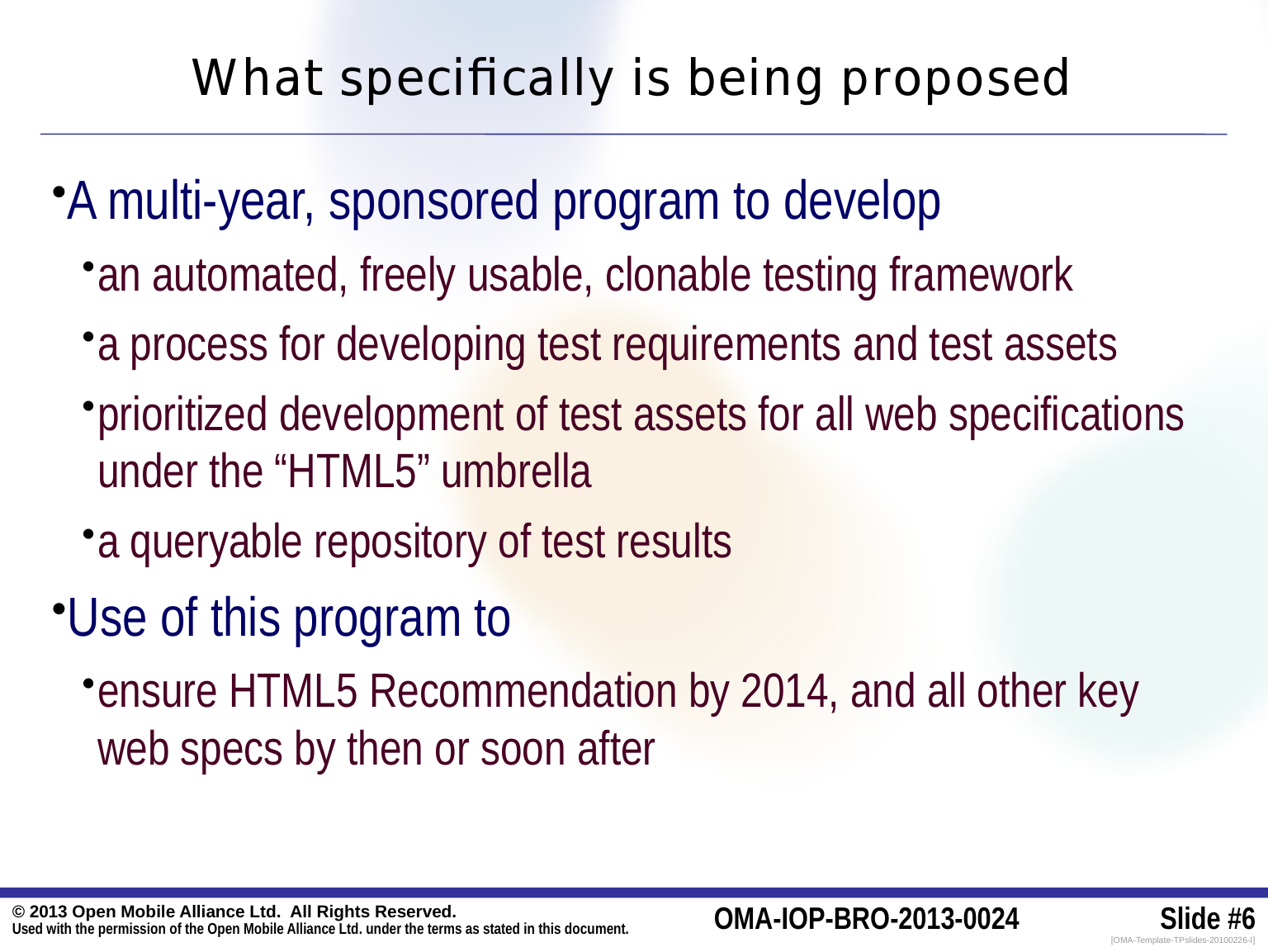

# What specifically is being proposed
A multi-year, sponsored program to develop
an automated, freely usable, clonable testing framework
a process for developing test requirements and test assets
prioritized development of test assets for all web specifications under the “HTML5” umbrella
a queryable repository of test results
Use of this program to
ensure HTML5 Recommendation by 2014, and all other key web specs by then or soon after